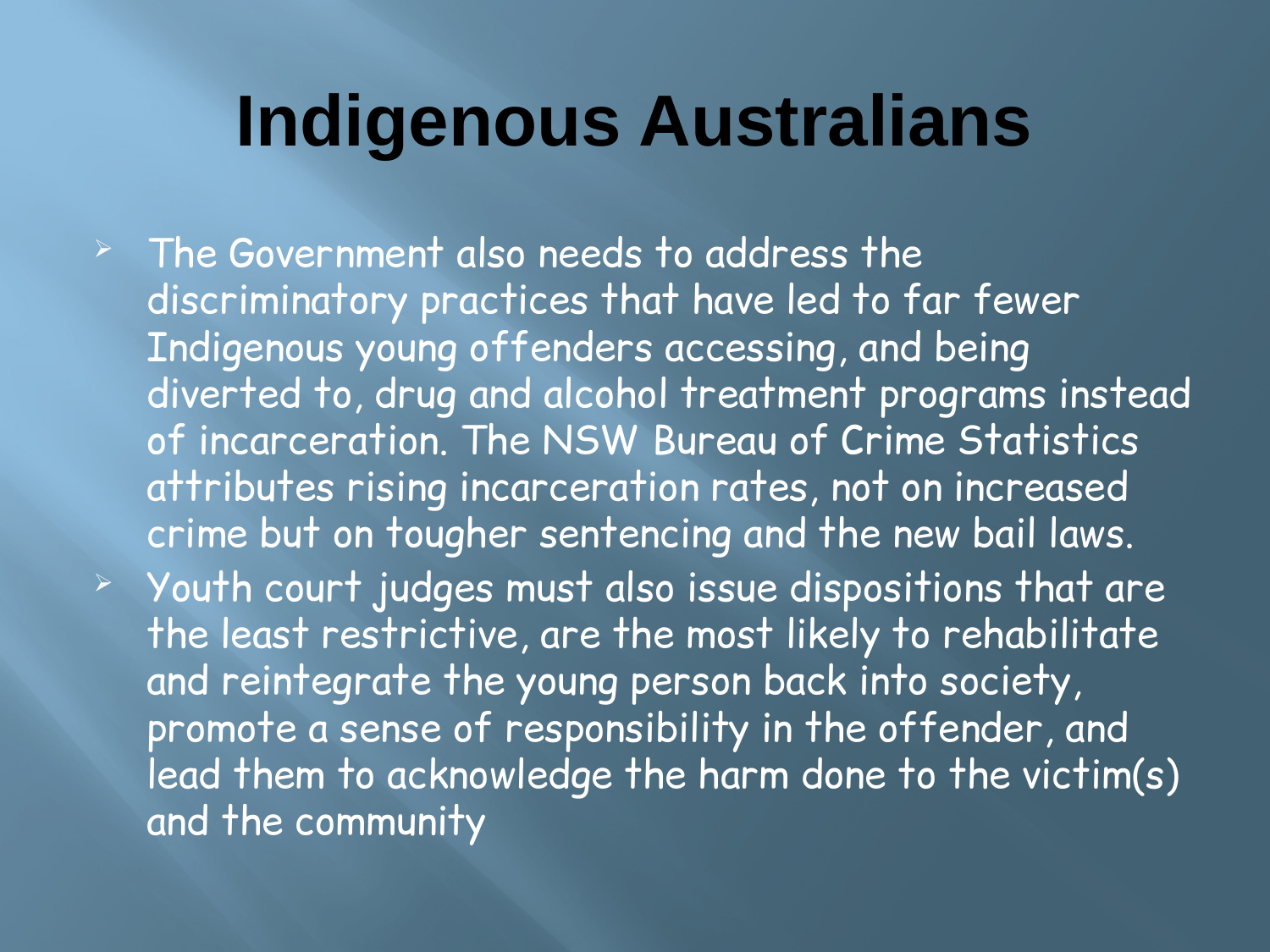

# Indigenous Australians
The Government also needs to address the discriminatory practices that have led to far fewer Indigenous young offenders accessing, and being diverted to, drug and alcohol treatment programs instead of incarceration. The NSW Bureau of Crime Statistics attributes rising incarceration rates, not on increased crime but on tougher sentencing and the new bail laws.
Youth court judges must also issue dispositions that are the least restrictive, are the most likely to rehabilitate and reintegrate the young person back into society, promote a sense of responsibility in the offender, and lead them to acknowledge the harm done to the victim(s) and the community